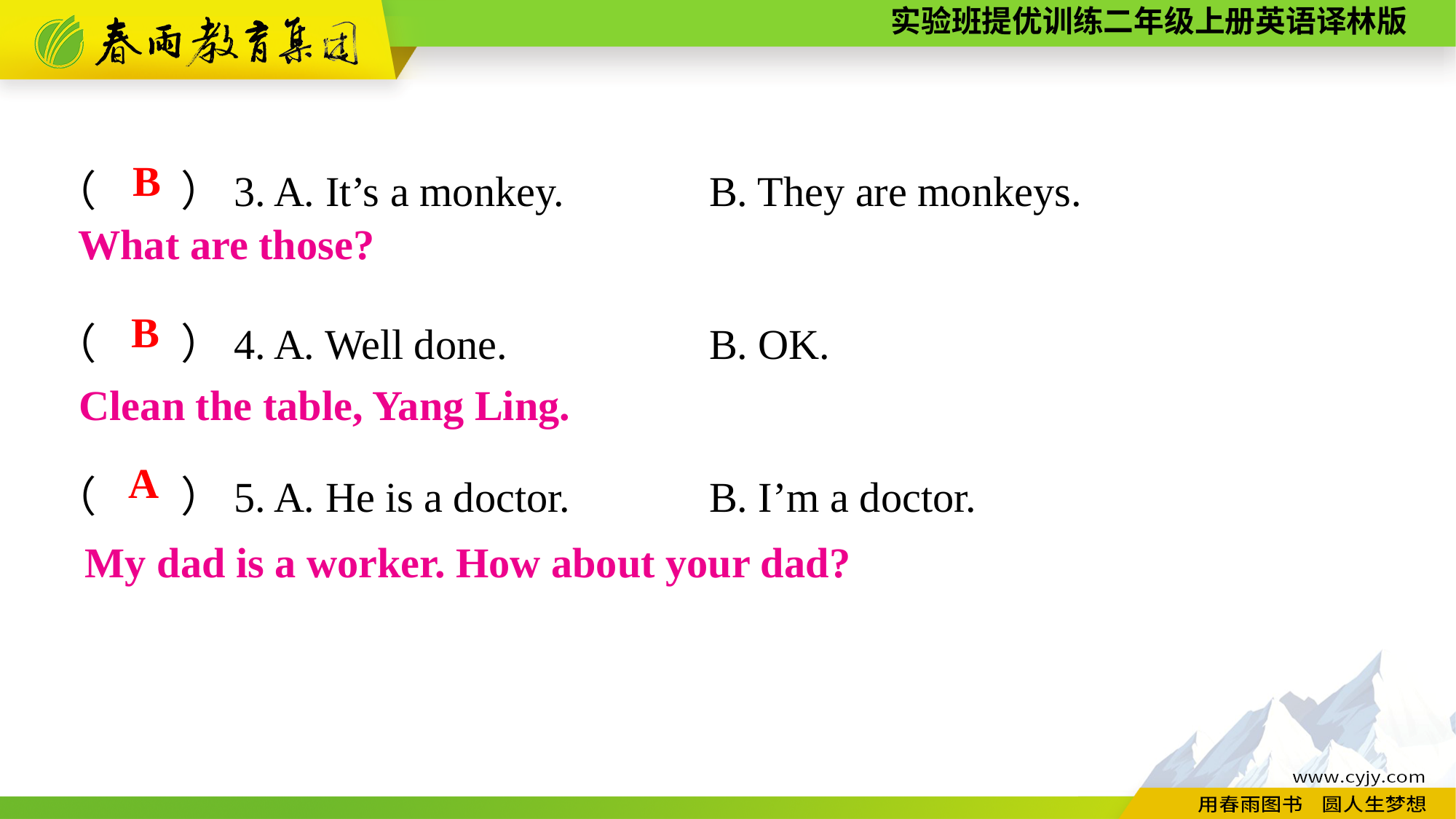

（　　）3. A. It’s a monkey.		B. They are monkeys.

（　　）4. A. Well done.		B. OK.

（　　）5. A. He is a doctor.		B. I’m a doctor.
B
What are those?
B
Clean the table, Yang Ling.
A
My dad is a worker. How about your dad?